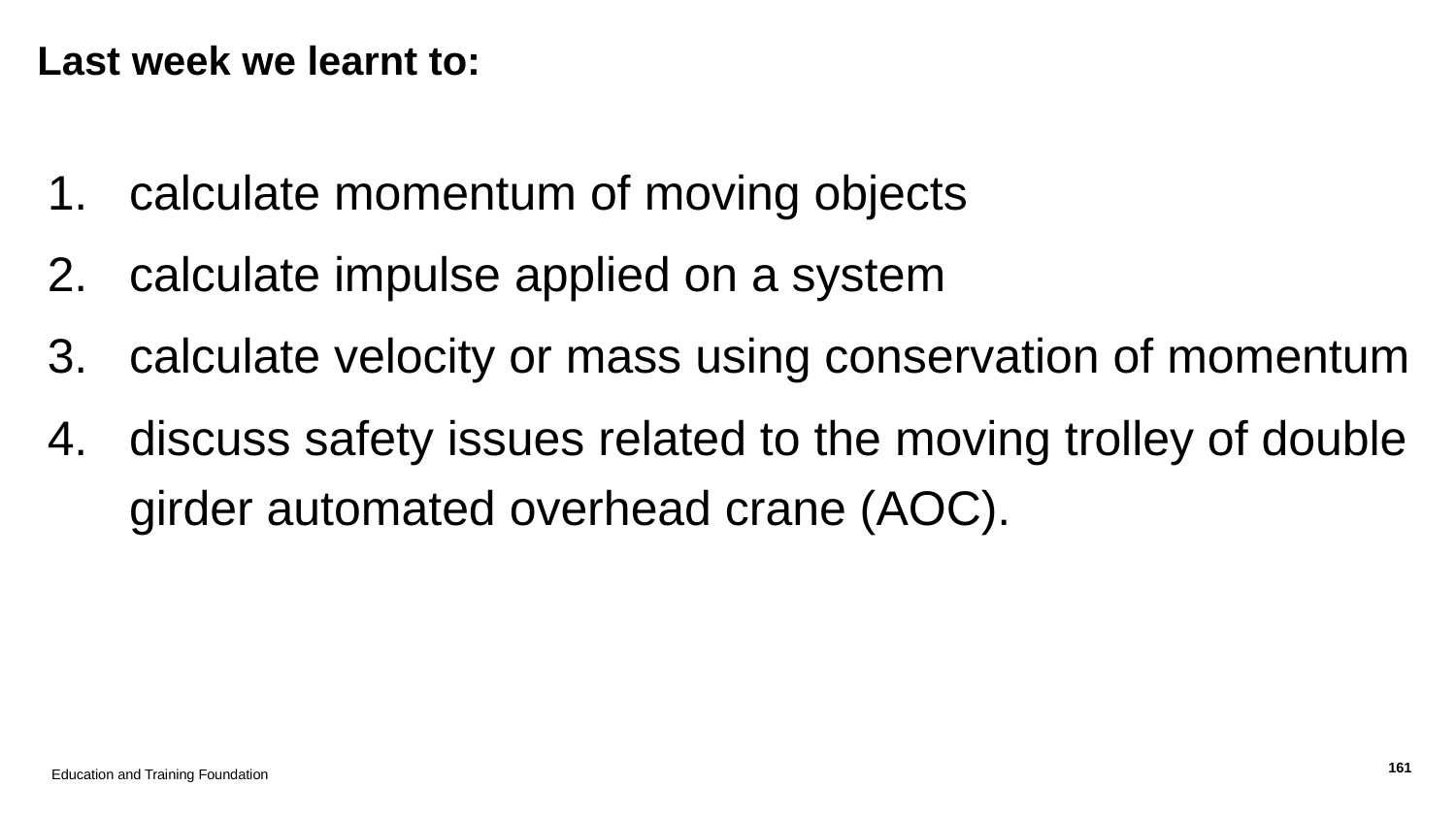

# Last week we learnt to:
calculate momentum of moving objects
calculate impulse applied on a system
calculate velocity or mass using conservation of momentum
discuss safety issues related to the moving trolley of double girder automated overhead crane (AOC).

Education and Training Foundation
161